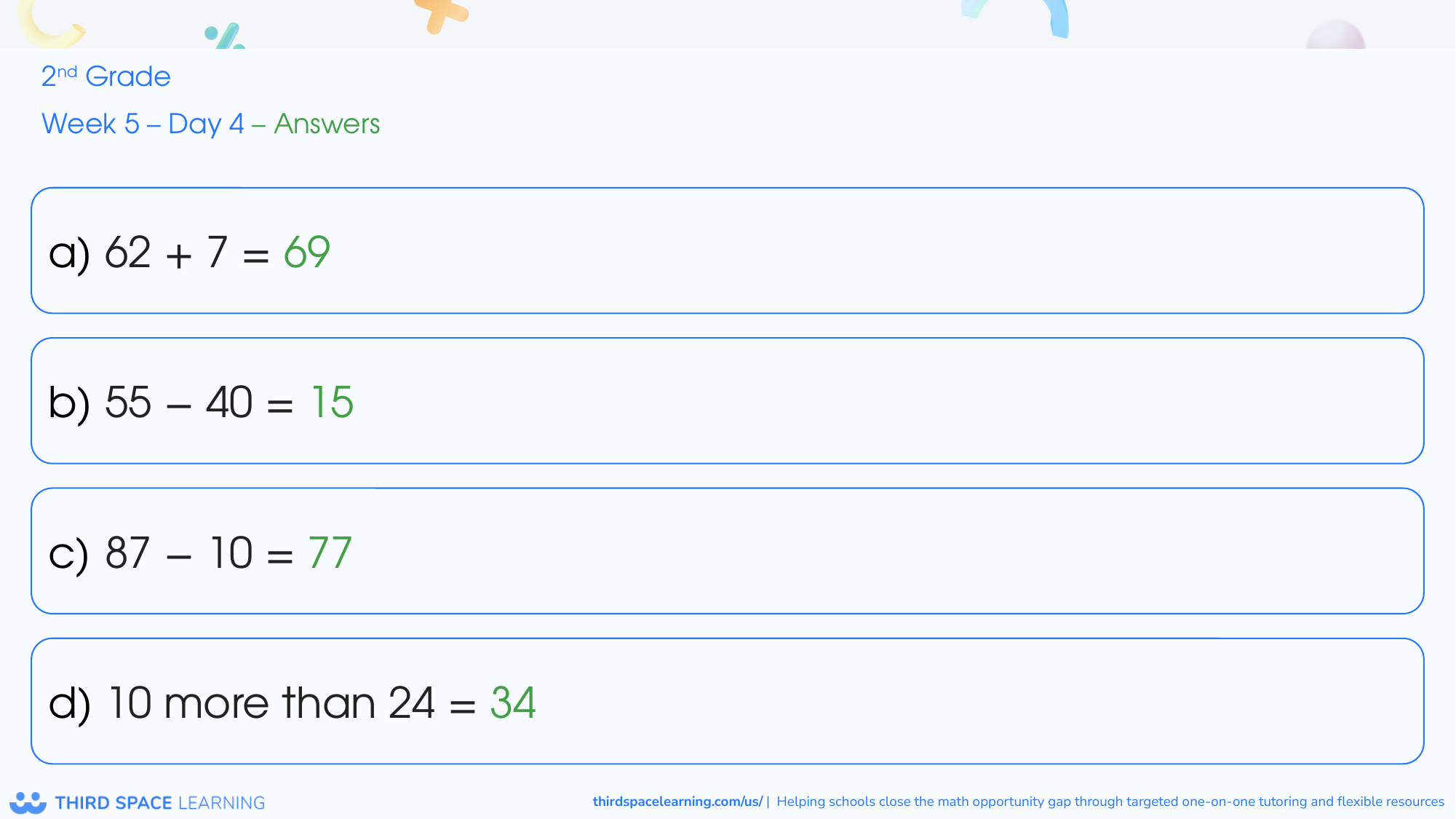

2nd Grade
Week 5 – Day 4 – Answers
62 + 7 = 69
55 − 40 = 15
87 − 10 = 77
10 more than 24 = 34